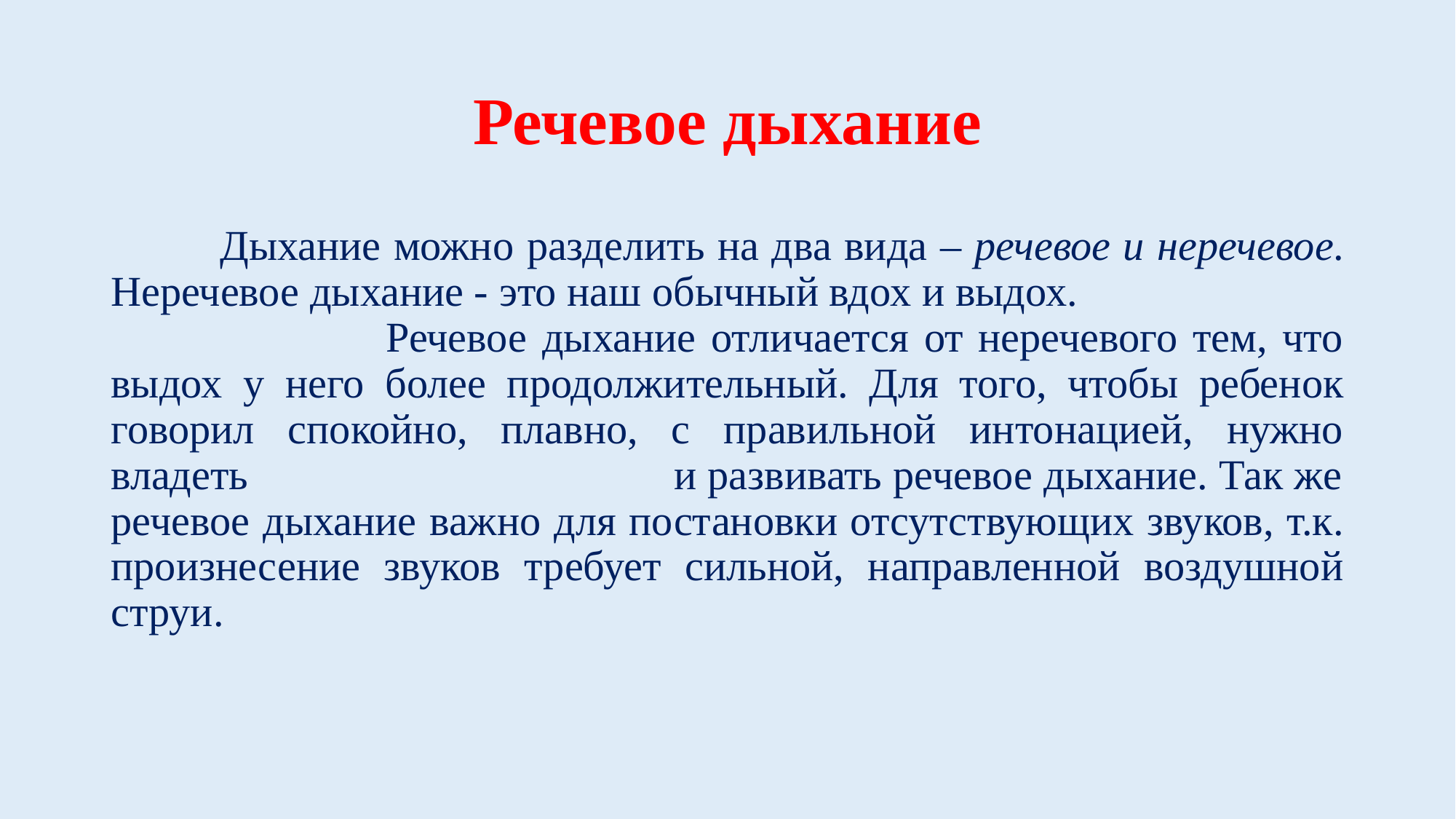

# Речевое дыхание
	Дыхание можно разделить на два вида – речевое и неречевое. Неречевое дыхание - это наш обычный вдох и выдох.                                            Речевое дыхание отличается от неречевого тем, что выдох у него более продолжительный. Для того, чтобы ребенок говорил спокойно, плавно, с правильной интонацией, нужно владеть                                      и развивать речевое дыхание. Так же речевое дыхание важно для постановки отсутствующих звуков, т.к. произнесение звуков требует сильной, направленной воздушной струи.